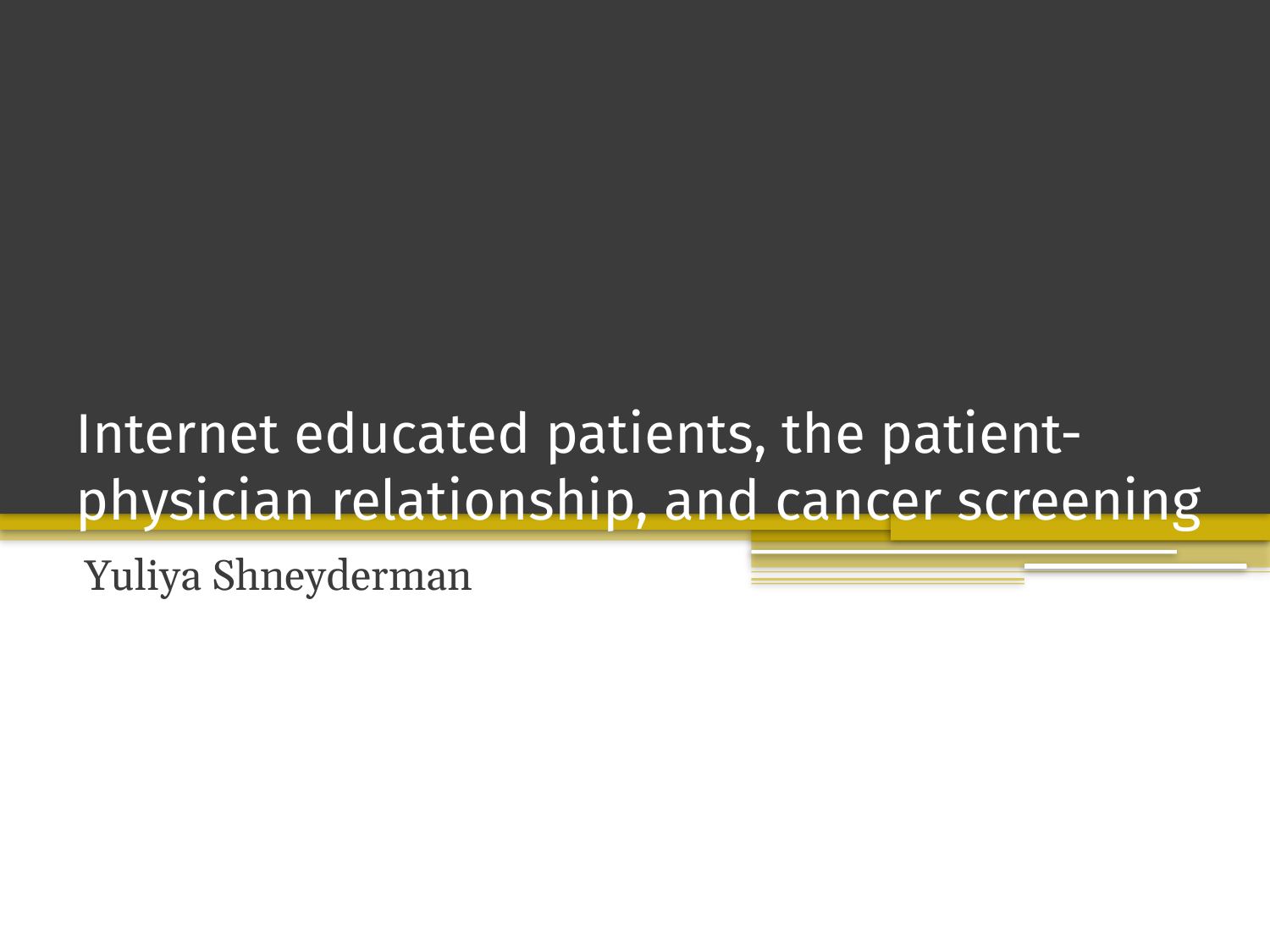

# Internet educated patients, the patient-physician relationship, and cancer screening
Yuliya Shneyderman